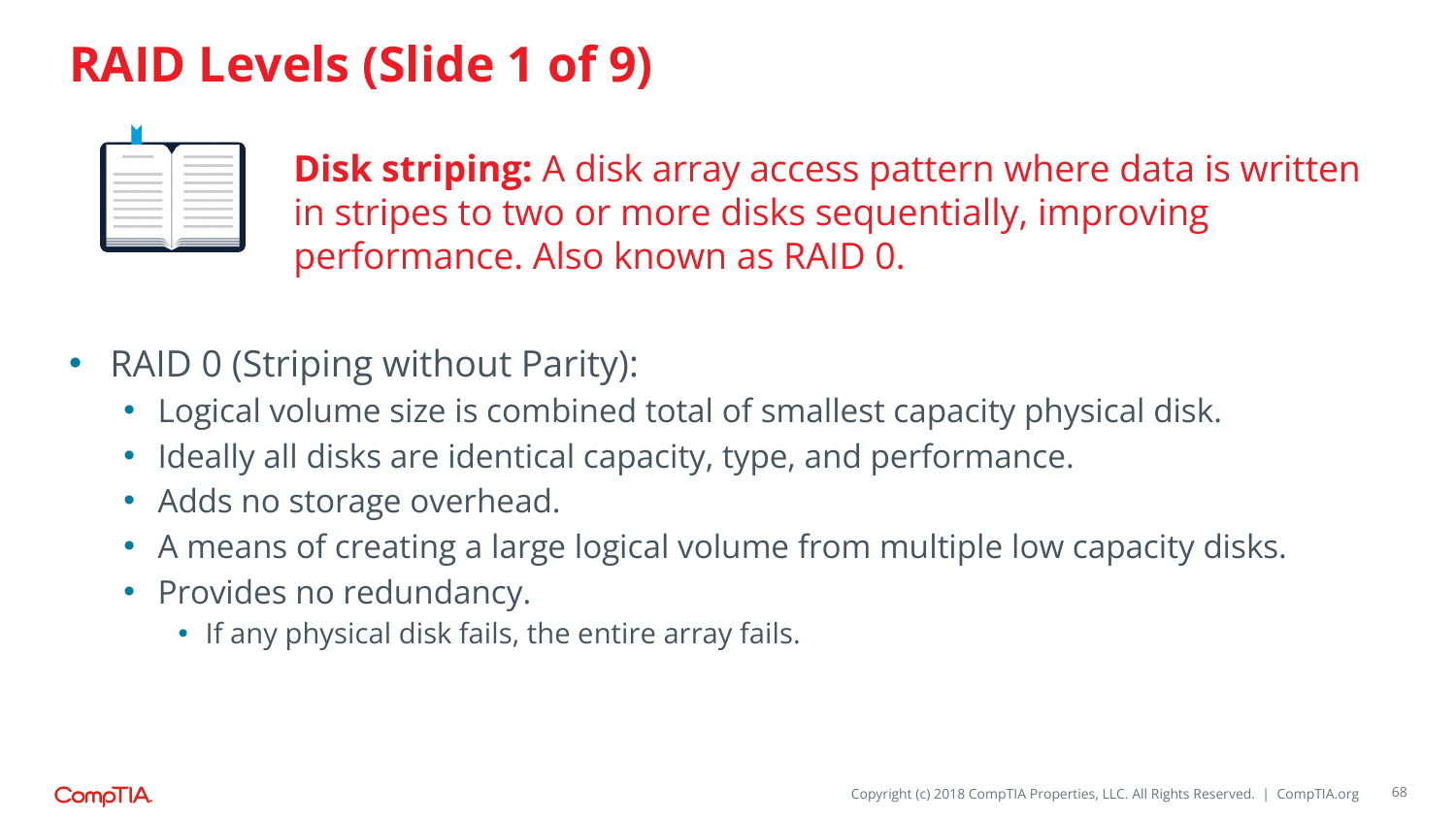

# RAID Levels (Slide 1 of 9)
Disk striping: A disk array access pattern where data is written in stripes to two or more disks sequentially, improving performance. Also known as RAID 0.
RAID 0 (Striping without Parity):
Logical volume size is combined total of smallest capacity physical disk.
Ideally all disks are identical capacity, type, and performance.
Adds no storage overhead.
A means of creating a large logical volume from multiple low capacity disks.
Provides no redundancy.
If any physical disk fails, the entire array fails.
68